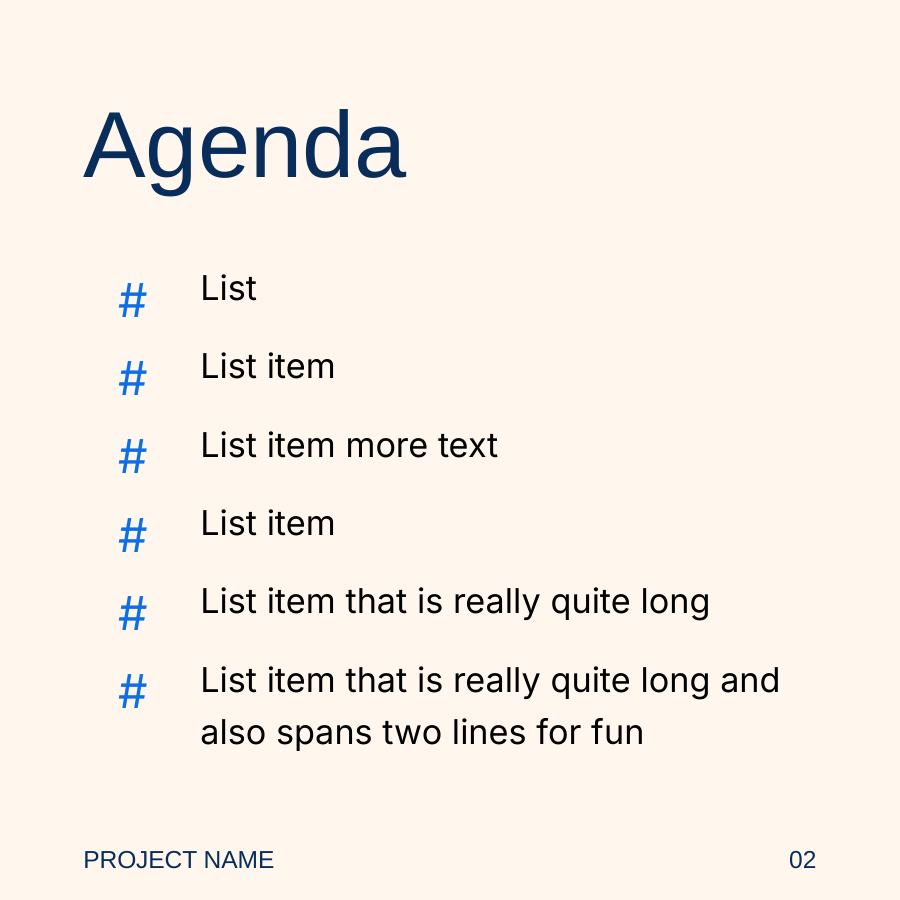

Agenda
#
List
#
List item
#
List item more text
#
List item
#
List item that is really quite long
#
List item that is really quite long and also spans two lines for fun
02

PROJECT NAME